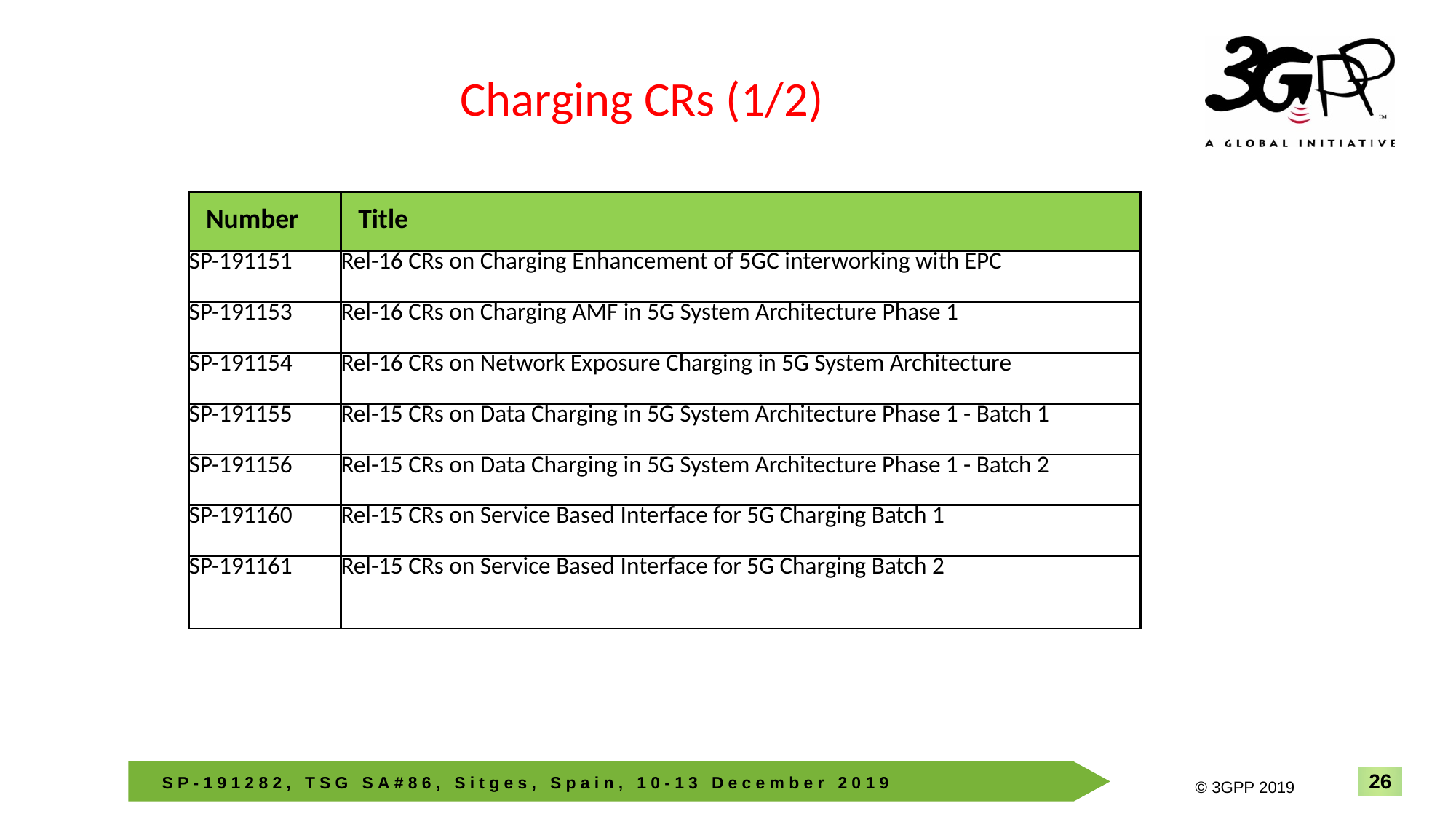

Charging CRs (1/2)

| Number | Title |
| --- | --- |
| SP-191151 | Rel-16 CRs on Charging Enhancement of 5GC interworking with EPC |
| SP-191153 | Rel-16 CRs on Charging AMF in 5G System Architecture Phase 1 |
| SP-191154 | Rel-16 CRs on Network Exposure Charging in 5G System Architecture |
| SP-191155 | Rel-15 CRs on Data Charging in 5G System Architecture Phase 1 - Batch 1 |
| SP-191156 | Rel-15 CRs on Data Charging in 5G System Architecture Phase 1 - Batch 2 |
| SP-191160 | Rel-15 CRs on Service Based Interface for 5G Charging Batch 1 |
| SP-191161 | Rel-15 CRs on Service Based Interface for 5G Charging Batch 2 |